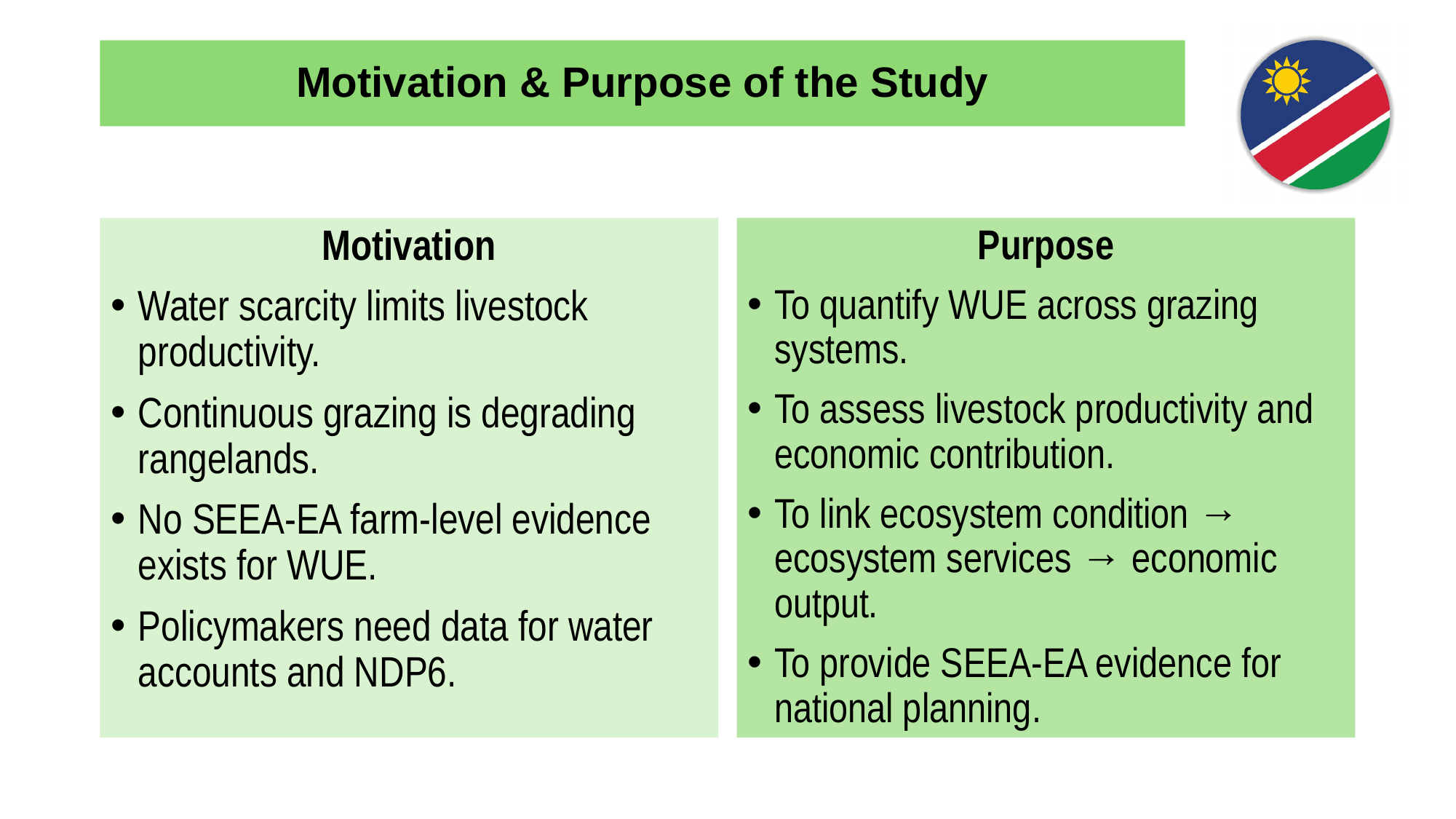

# Motivation & Purpose of the Study
Motivation
Water scarcity limits livestock productivity.
Continuous grazing is degrading rangelands.
No SEEA‑EA farm‑level evidence exists for WUE.
Policymakers need data for water accounts and NDP6.
Purpose
To quantify WUE across grazing systems.
To assess livestock productivity and economic contribution.
To link ecosystem condition → ecosystem services → economic output.
To provide SEEA‑EA evidence for national planning.